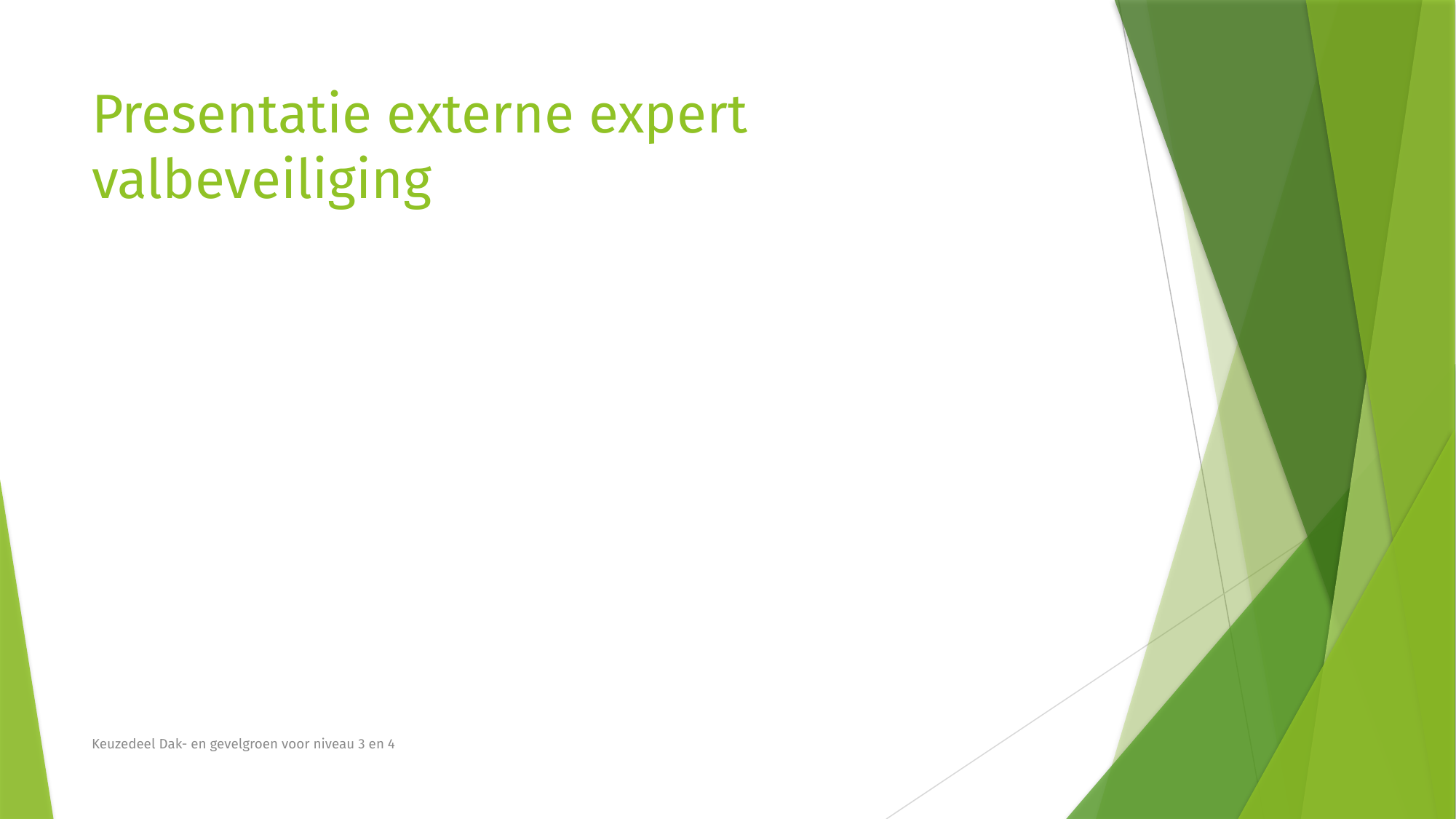

# Presentatie externe expert valbeveiliging

Keuzedeel Dak- en gevelgroen voor niveau 3 en 4